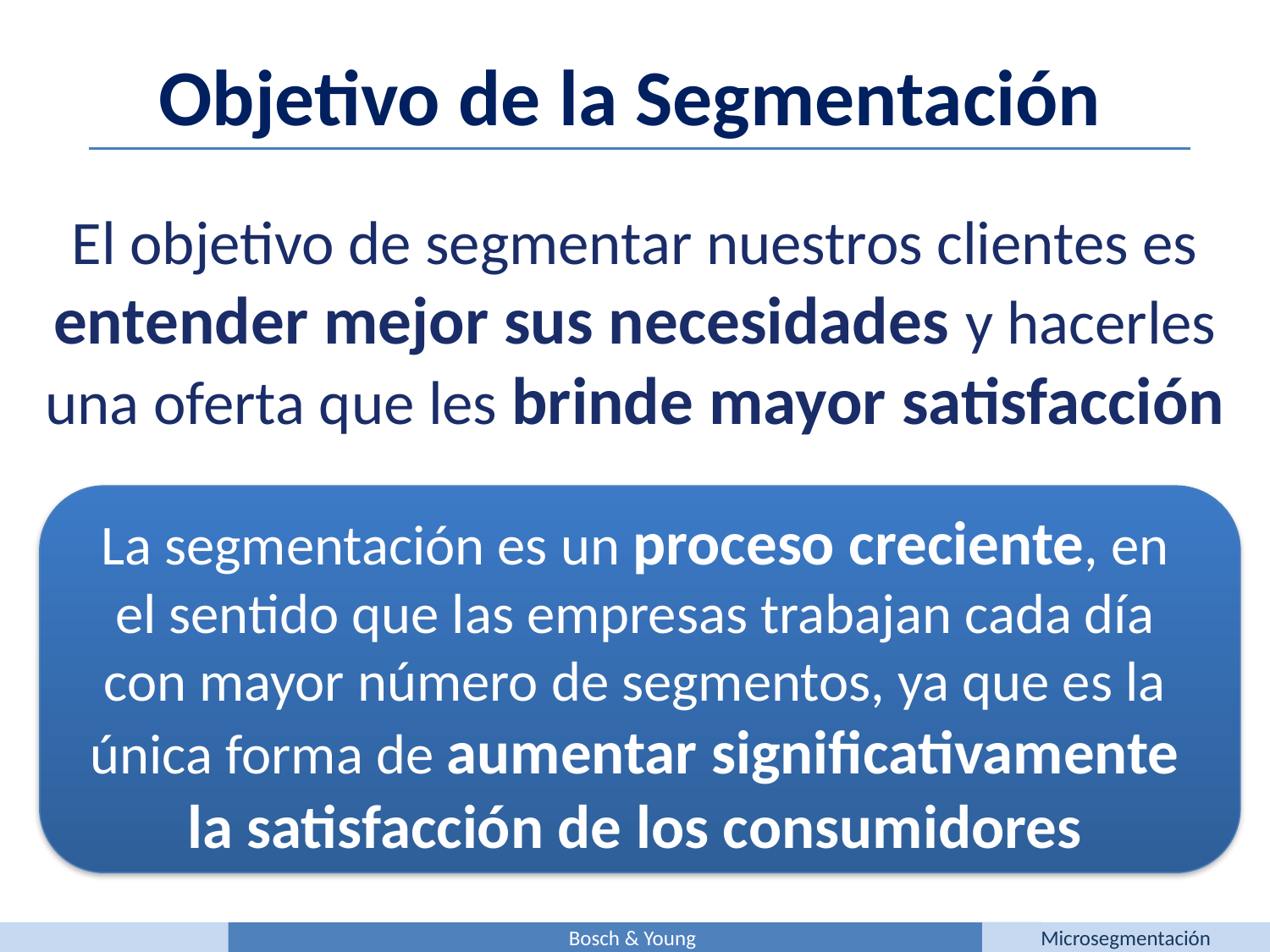

Objetivo de la Segmentación
El objetivo de segmentar nuestros clientes es entender mejor sus necesidades y hacerles una oferta que les brinde mayor satisfacción

La segmentación es un proceso creciente, en el sentido que las empresas trabajan cada día con mayor número de segmentos, ya que es la única forma de aumentar significativamente la satisfacción de los consumidores

Bosch & Young
Microsegmentación